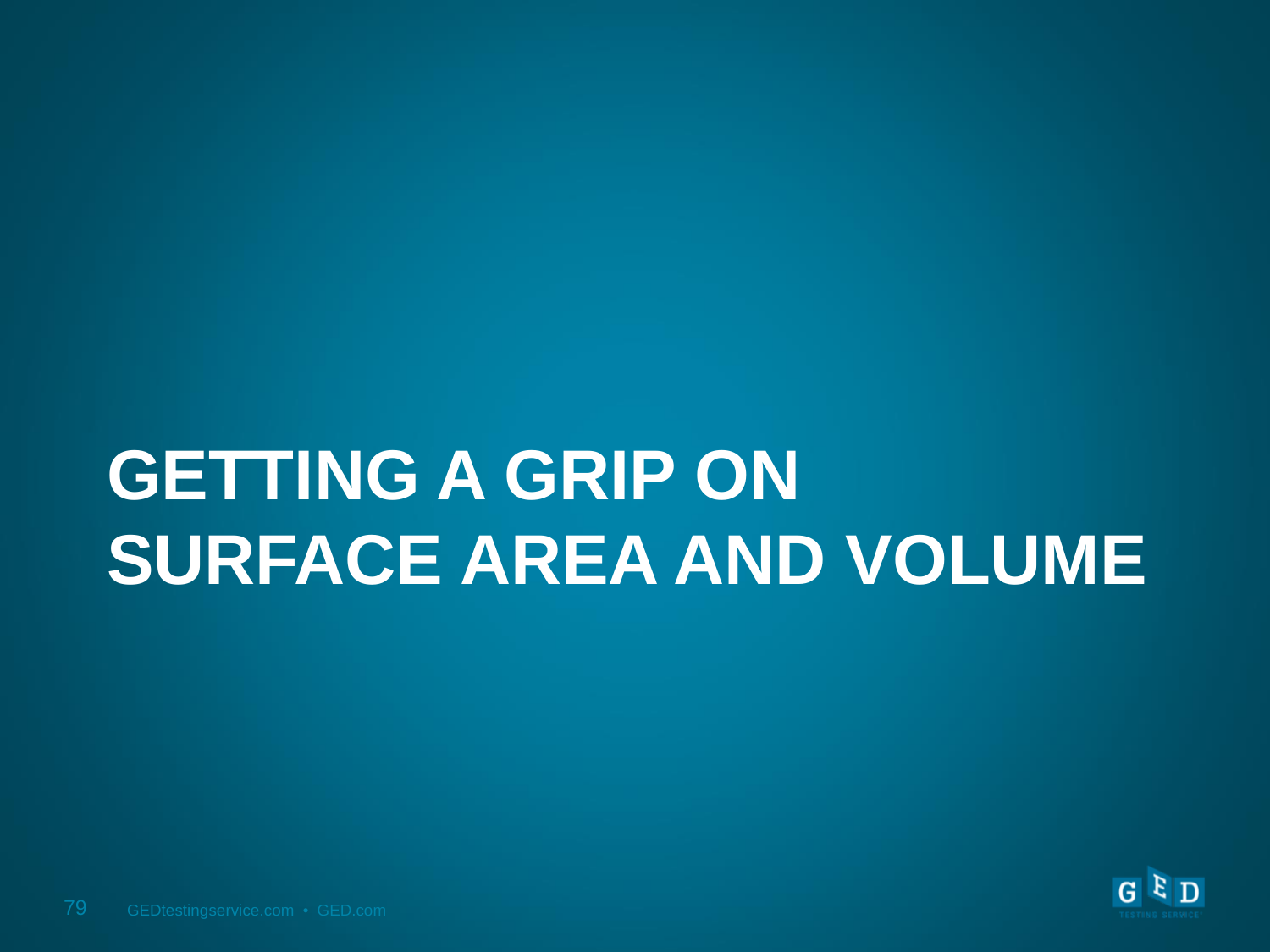

Getting a Grip on
surface Area and Volume
79